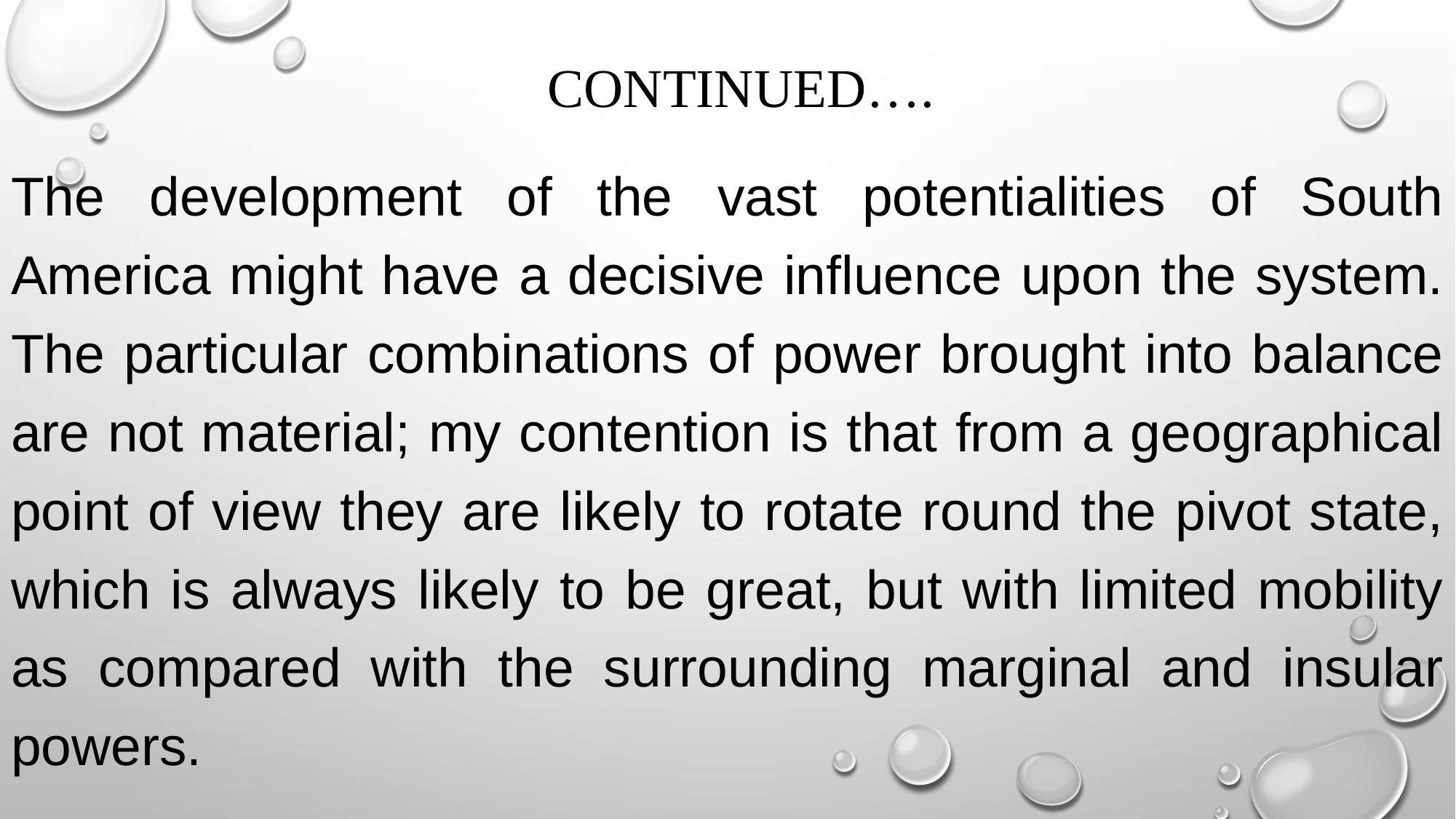

# continued….
The development of the vast potentialities of South America might have a decisive influence upon the system. The particular combinations of power brought into balance are not material; my contention is that from a geographical point of view they are likely to rotate round the pivot state, which is always likely to be great, but with limited mobility as compared with the surrounding marginal and insular powers.